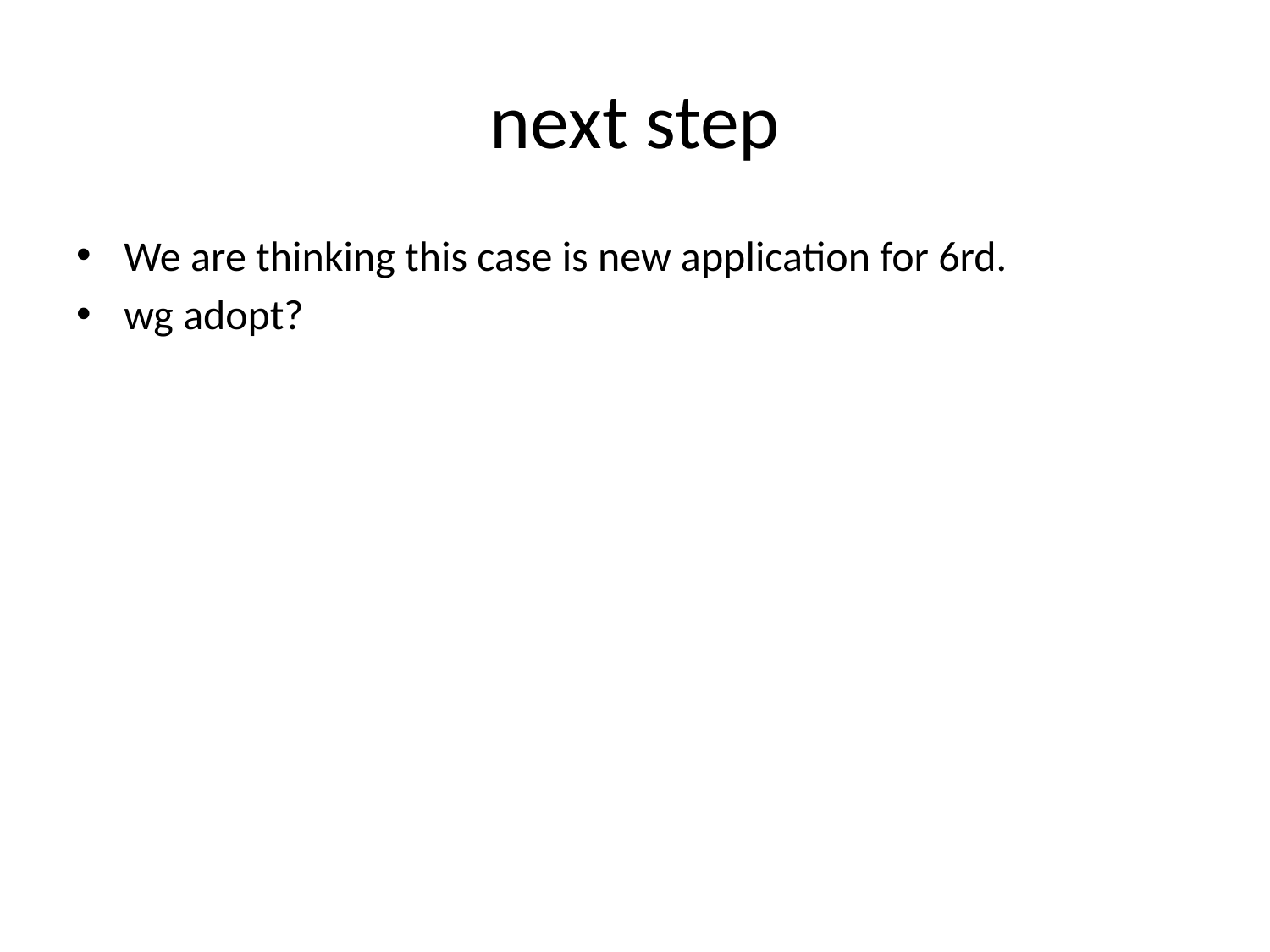

# next step
We are thinking this case is new application for 6rd.
wg adopt?